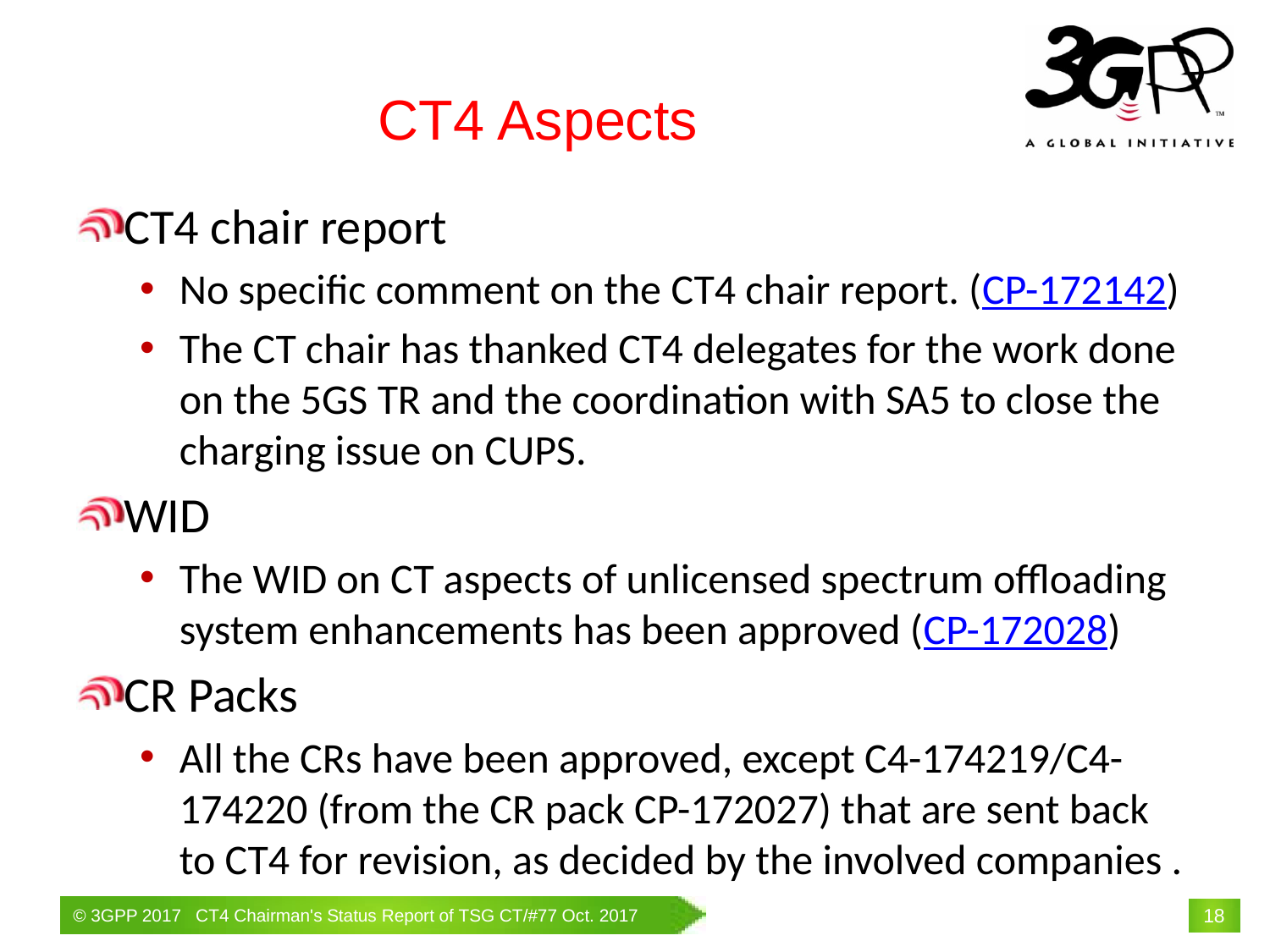

# CT4 Aspects
CT4 chair report
No specific comment on the CT4 chair report. (CP-172142)
The CT chair has thanked CT4 delegates for the work done on the 5GS TR and the coordination with SA5 to close the charging issue on CUPS.
WID
The WID on CT aspects of unlicensed spectrum offloading system enhancements has been approved (CP-172028)
CR Packs
All the CRs have been approved, except C4-174219/C4-174220 (from the CR pack CP-172027) that are sent back to CT4 for revision, as decided by the involved companies .